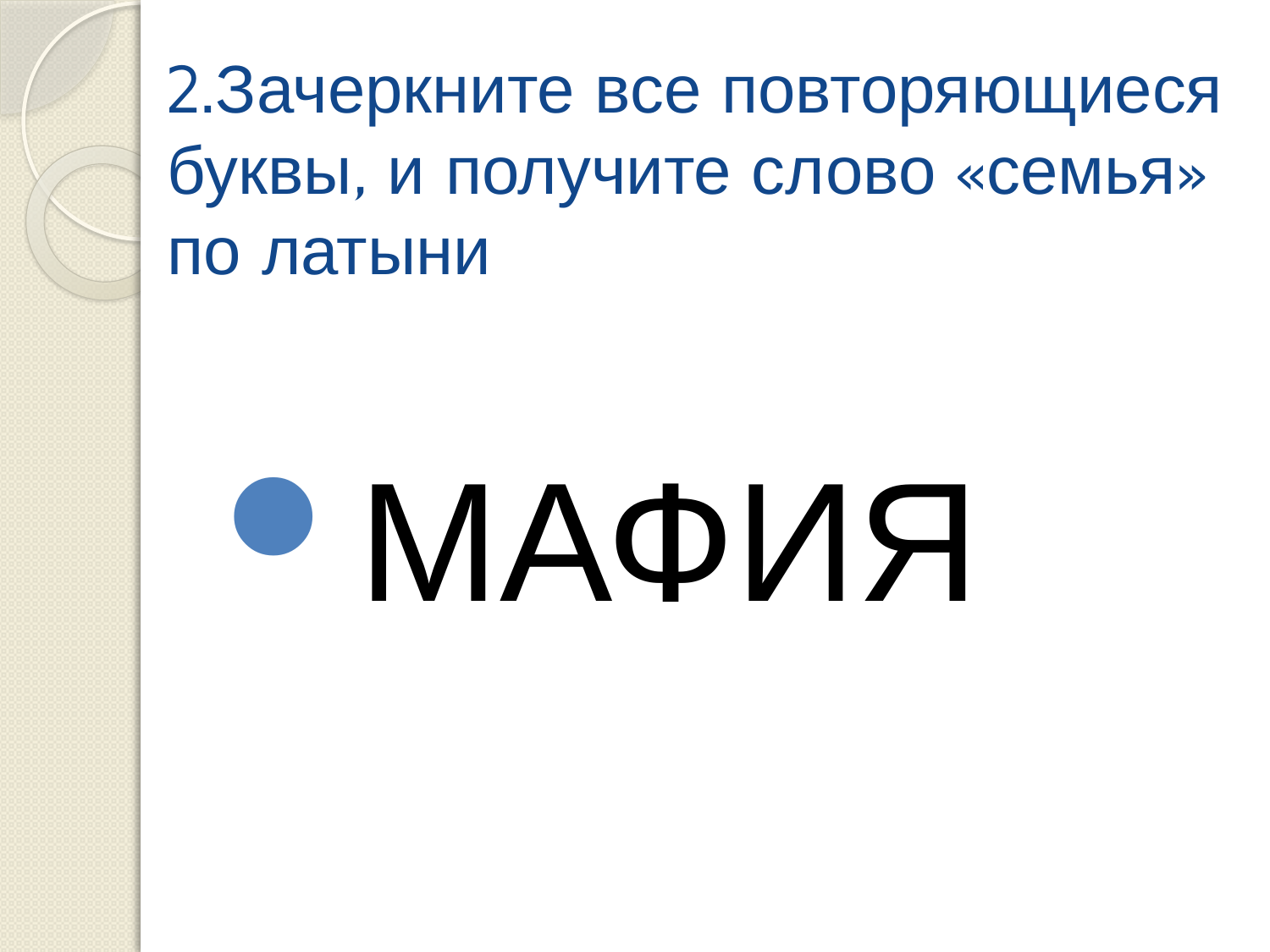

# 2.Зачеркните все повторяющиеся буквы, и получите слово «семья» по латыни
МАФИЯ